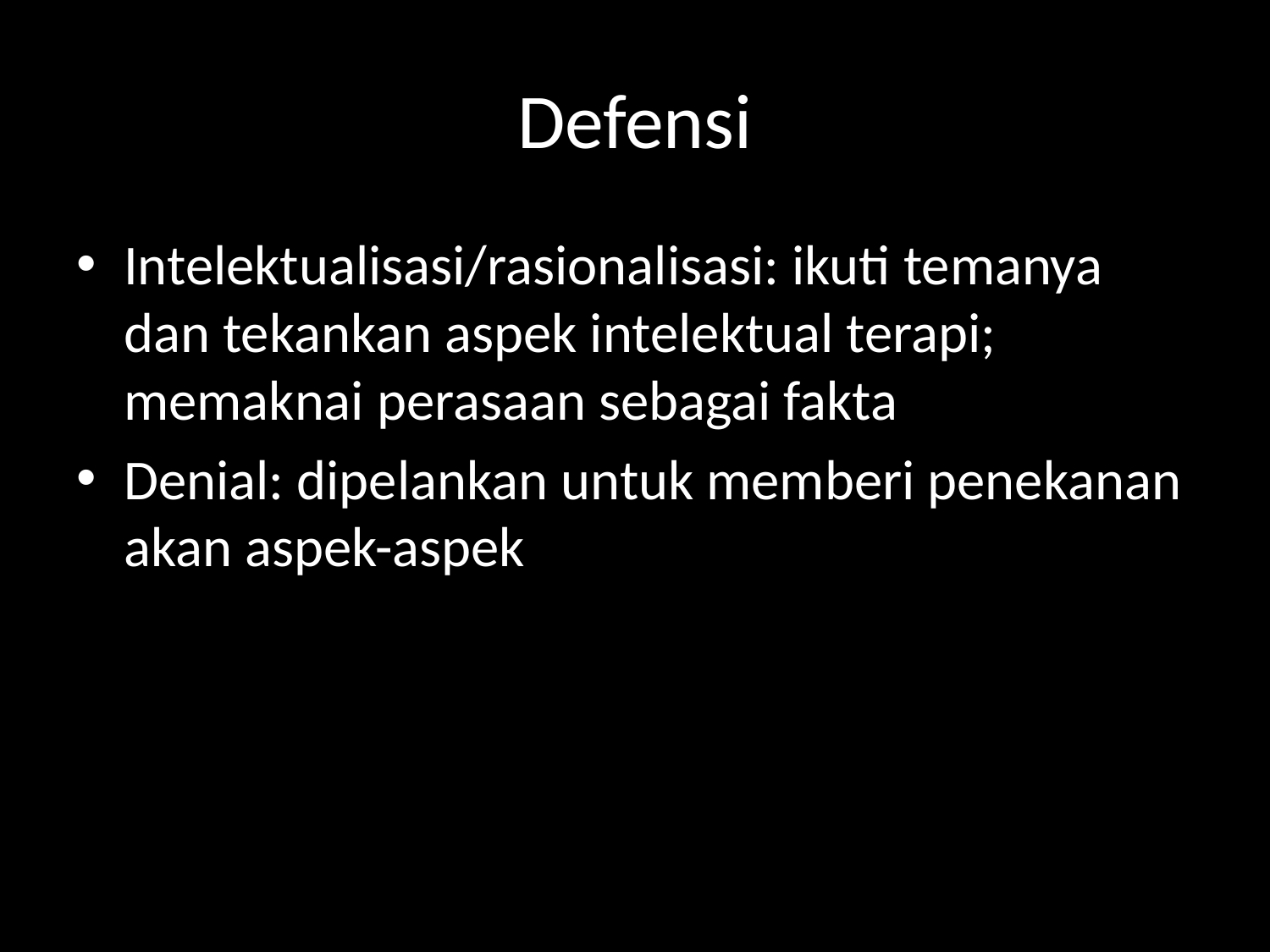

# Defensi
Intelektualisasi/rasionalisasi: ikuti temanya dan tekankan aspek intelektual terapi; memaknai perasaan sebagai fakta
Denial: dipelankan untuk memberi penekanan akan aspek-aspek